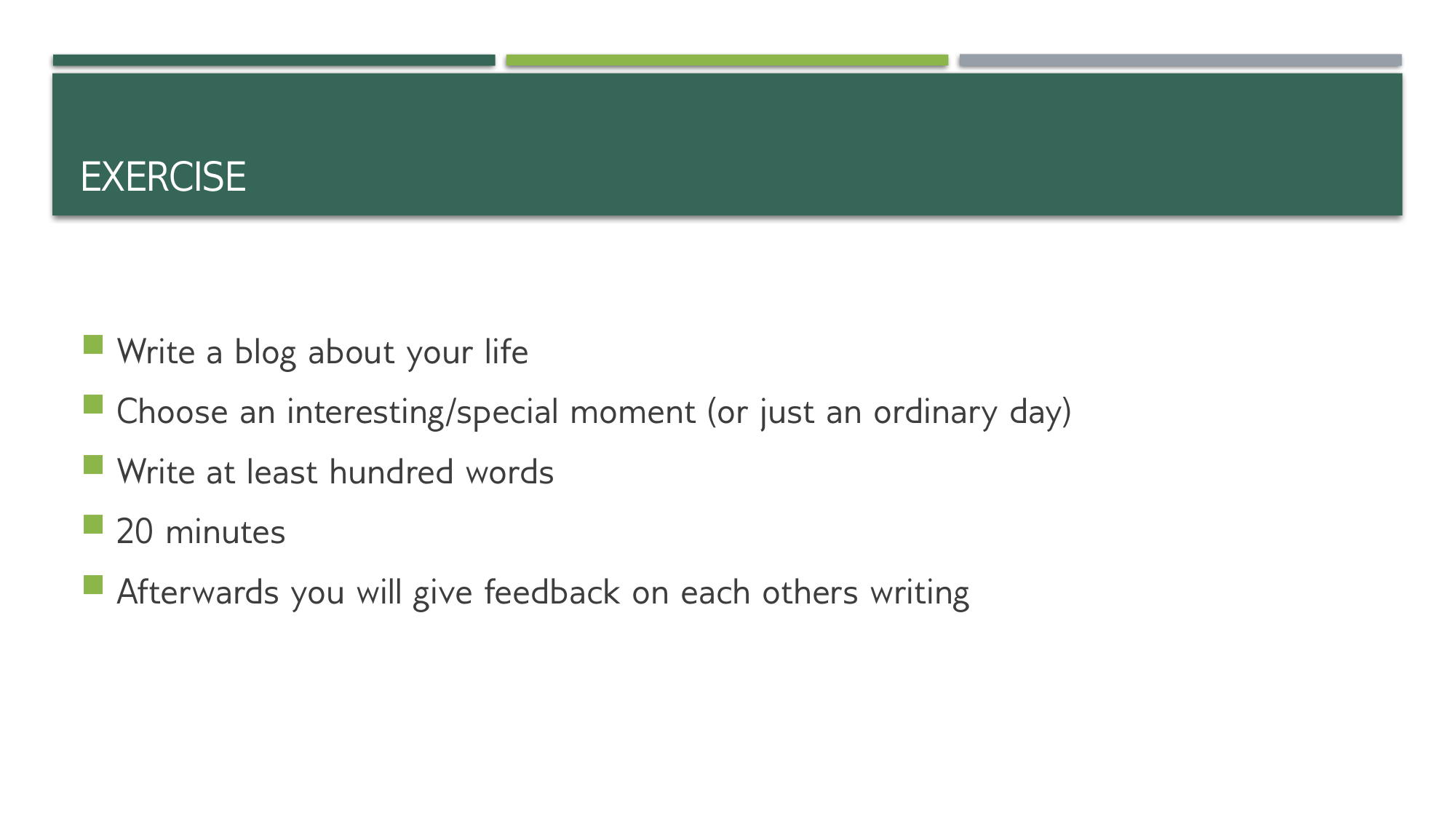

# Exercise

Write a blog about your life
Choose an interesting/special moment (or just an ordinary day)
Write at least hundred words
20 minutes
Afterwards you will give feedback on each others writing